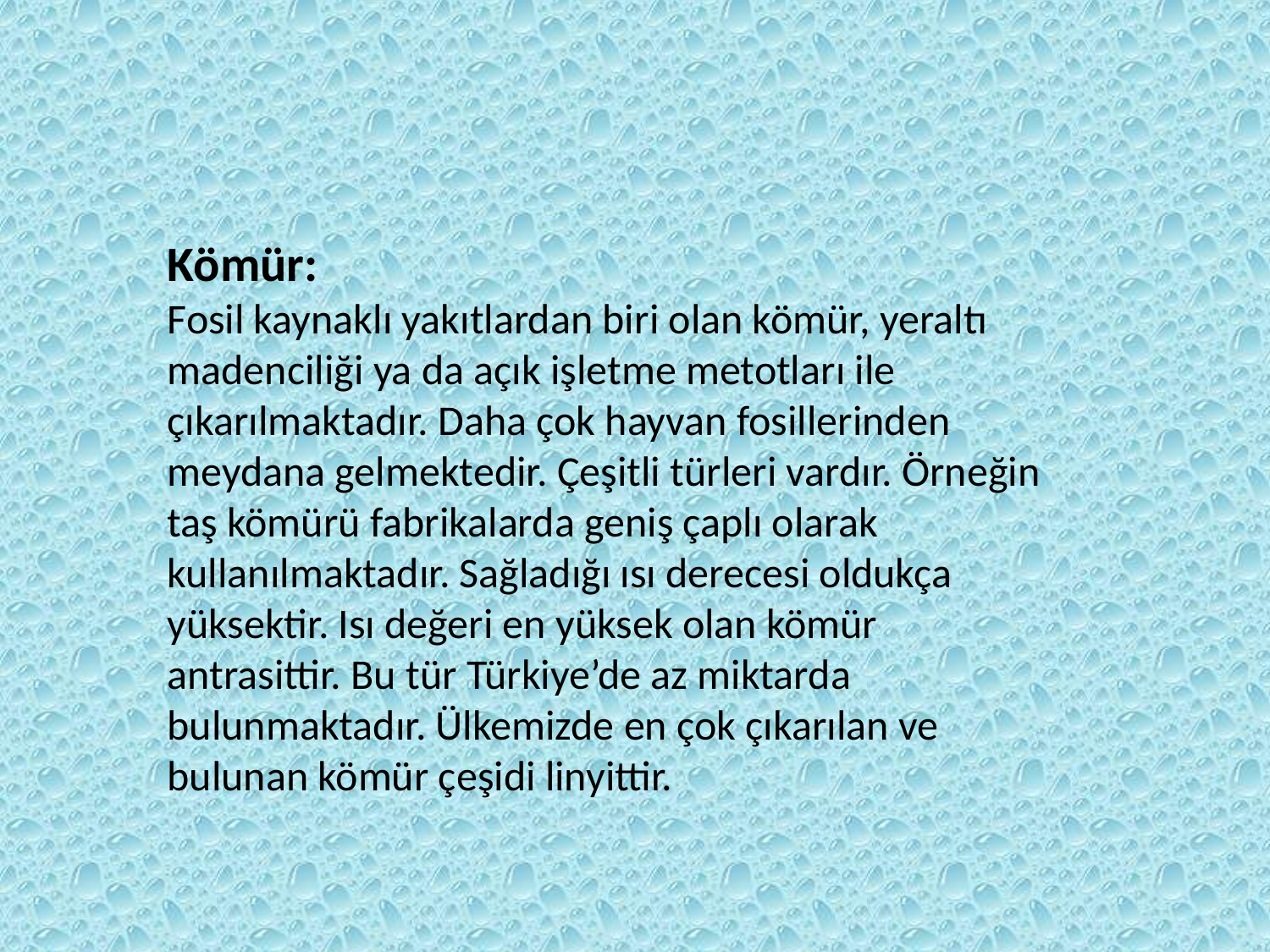

#
Kömür:
Fosil kaynaklı yakıtlardan biri olan kömür, yeraltı madenciliği ya da açık işletme metotları ile çıkarılmaktadır. Daha çok hayvan fosillerinden meydana gelmektedir. Çeşitli türleri vardır. Örneğin taş kömürü fabrikalarda geniş çaplı olarak kullanılmaktadır. Sağladığı ısı derecesi oldukça yüksektir. Isı değeri en yüksek olan kömür antrasittir. Bu tür Türkiye’de az miktarda bulunmaktadır. Ülkemizde en çok çıkarılan ve bulunan kömür çeşidi linyittir.